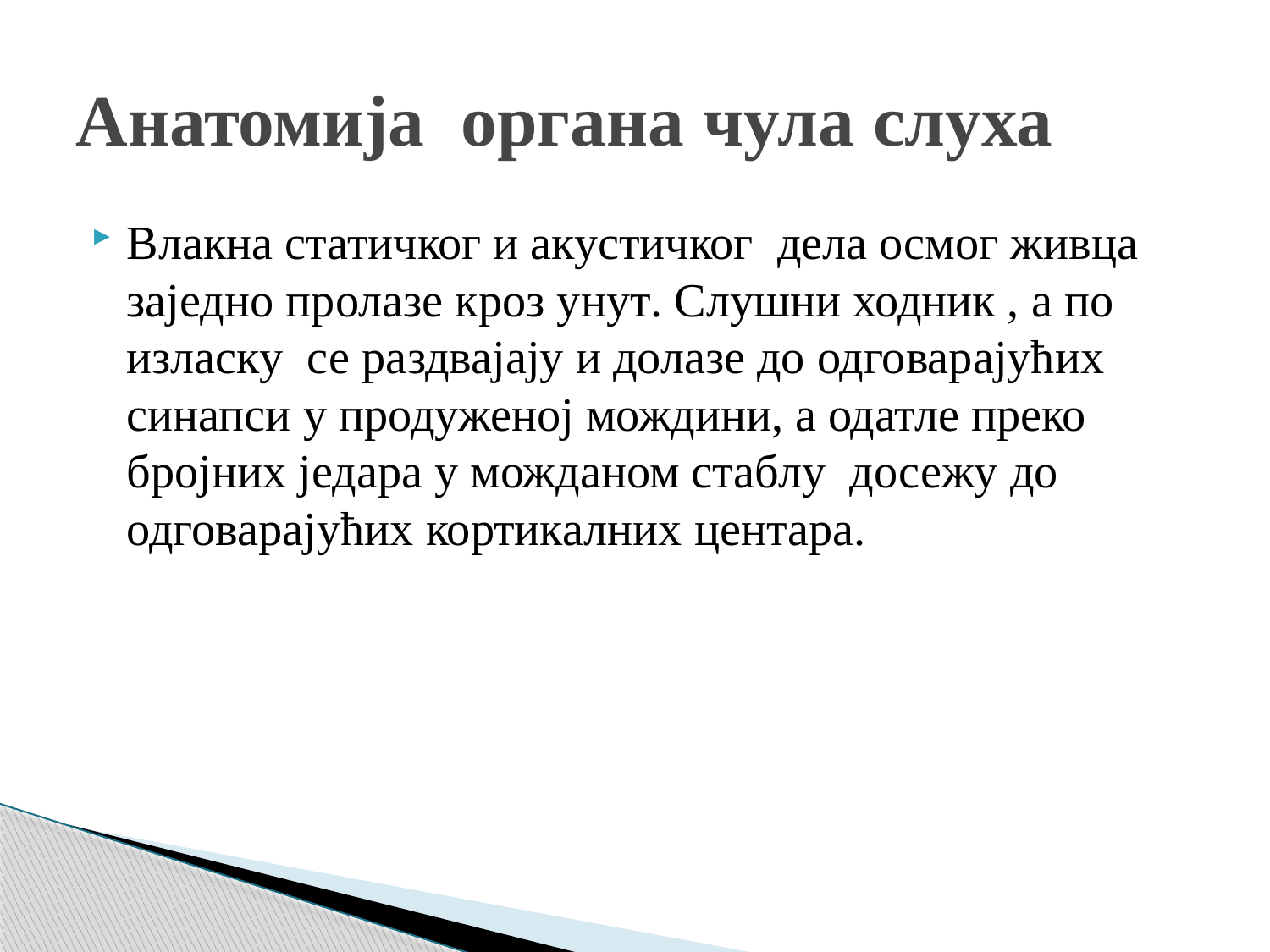

# Анатомија  органа чула слуха
Влакна статичког и акустичког  дела осмог живца заједно пролазе кроз унут. Слушни ходник , а по изласку  се раздвајају и долазе до одговарајућих синапси у продуженој мождини, а одатле преко бројних једара у можданом стаблу  досежу до одговарајућих кортикалних центара.